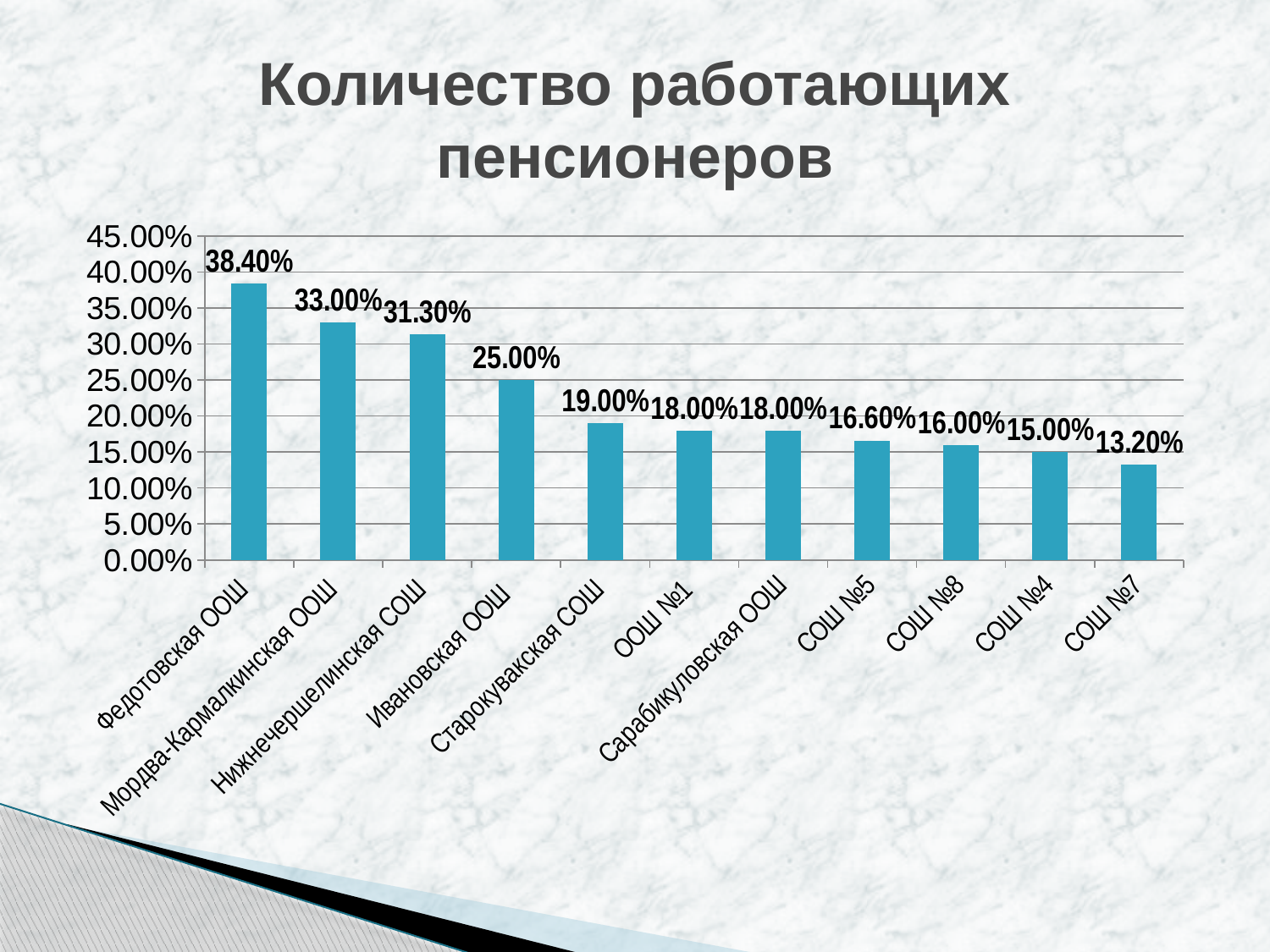

# Количество работающих пенсионеров

### Chart

| Category | Ряд 1 |
|---|---|
| Федотовская ООШ  | 0.3840000000000001 |
| Мордва-Кармалкинская ООШ  | 0.3300000000000001 |
| Нижнечершелинская СОШ  | 0.3130000000000001 |
| Ивановская ООШ   | 0.25 |
| Старокувакская СОШ  | 0.19 |
| ООШ №1  | 0.18000000000000005 |
| Сарабикуловская ООШ | 0.18000000000000005 |
| СОШ №5 | 0.166 |
| СОШ №8 | 0.16 |
| СОШ №4 | 0.15000000000000005 |
| СОШ №7 | 0.132 |